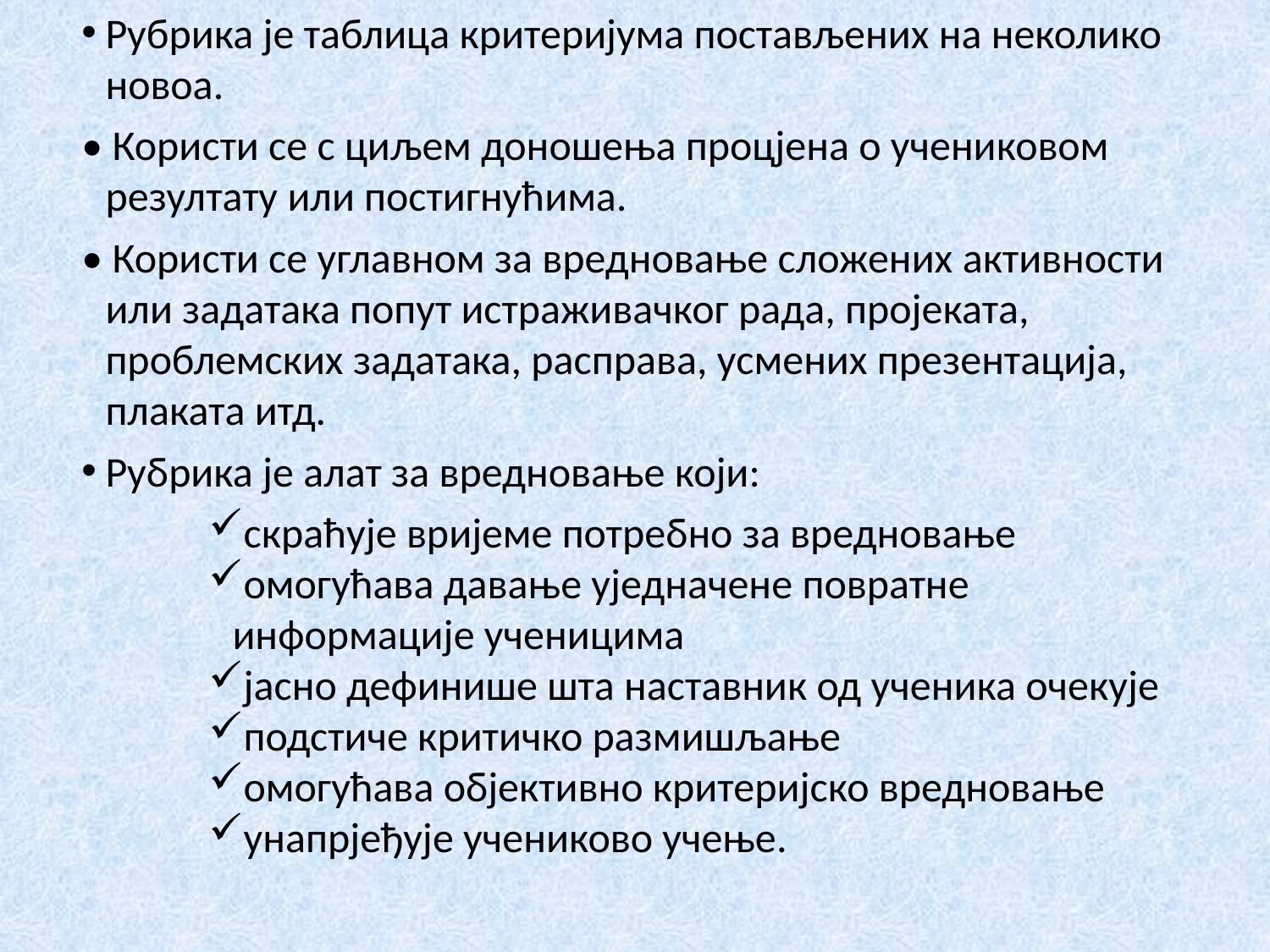

Рубрика је таблица критеријума постављених на неколико новоа.
• Користи се с циљем доношења процјена о учениковом резултату или постигнућима.
• Користи се углавном за вредновање сложених активности или задатака попут истраживачког рада, пројеката, проблемских задатака, расправа, усмених презентација, плаката итд.
Рубрика је алат за вредновање који:
скраћује вријеме потребно за вредновање
омогућава давање уједначене повратне информације ученицима
јасно дефинише шта наставник од ученика очекује
подстиче критичко размишљање
омогућава објективно критеријско вредновање
унапрјеђује учениково учење.